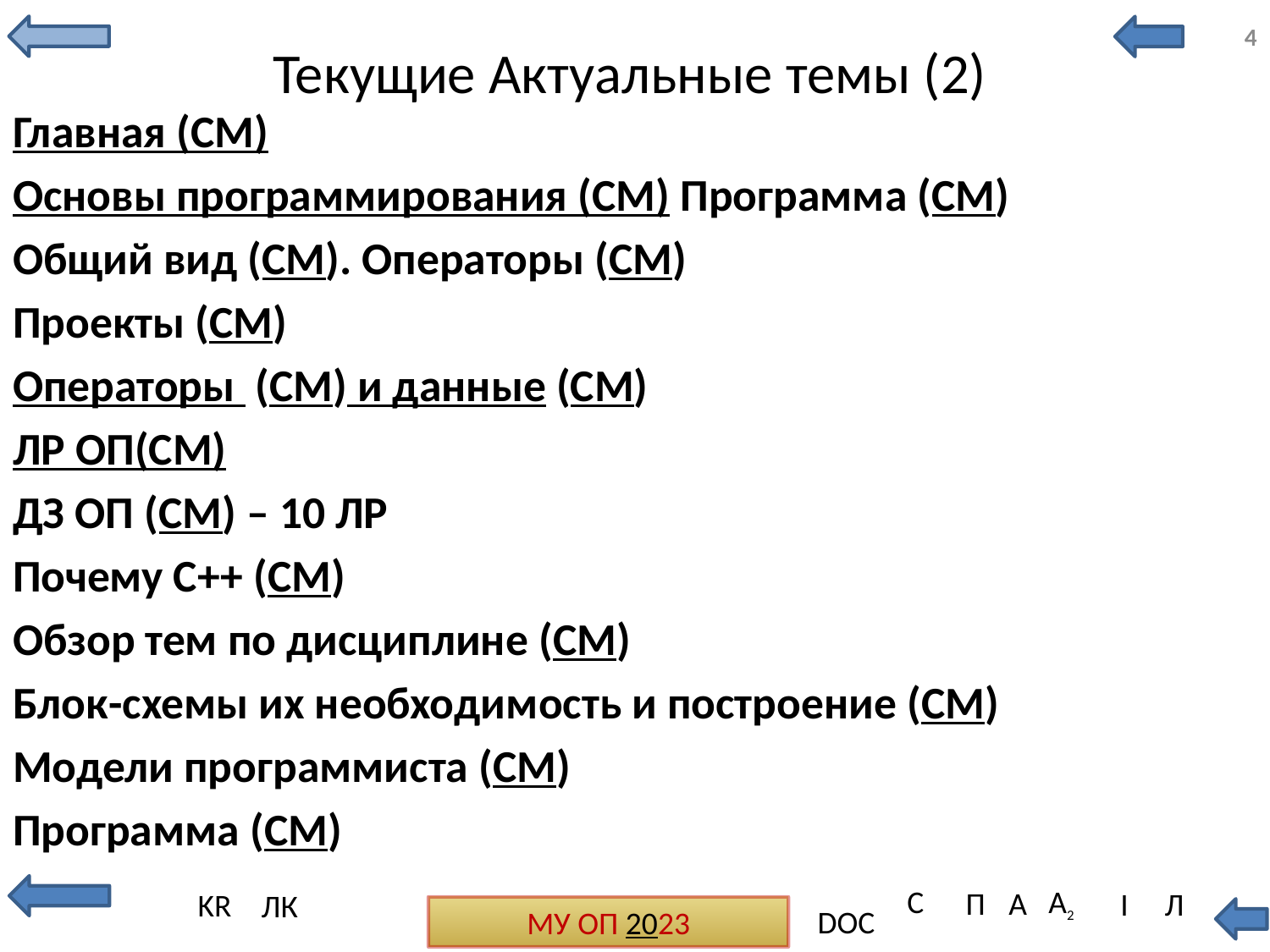

4
# Текущие Актуальные темы (2)
Главная (СМ)
Основы программирования (СМ) Программа (СМ)
Общий вид (СМ). Операторы (СМ)
Проекты (СМ)
Операторы  (СМ) и данные (СМ)
ЛР ОП(СМ)
ДЗ ОП (СМ) – 10 ЛР
Почему С++ (СМ)
Обзор тем по дисциплине (СМ)
Блок-схемы их необходимость и построение (СМ)
Модели программиста (СМ)
Программа (СМ)